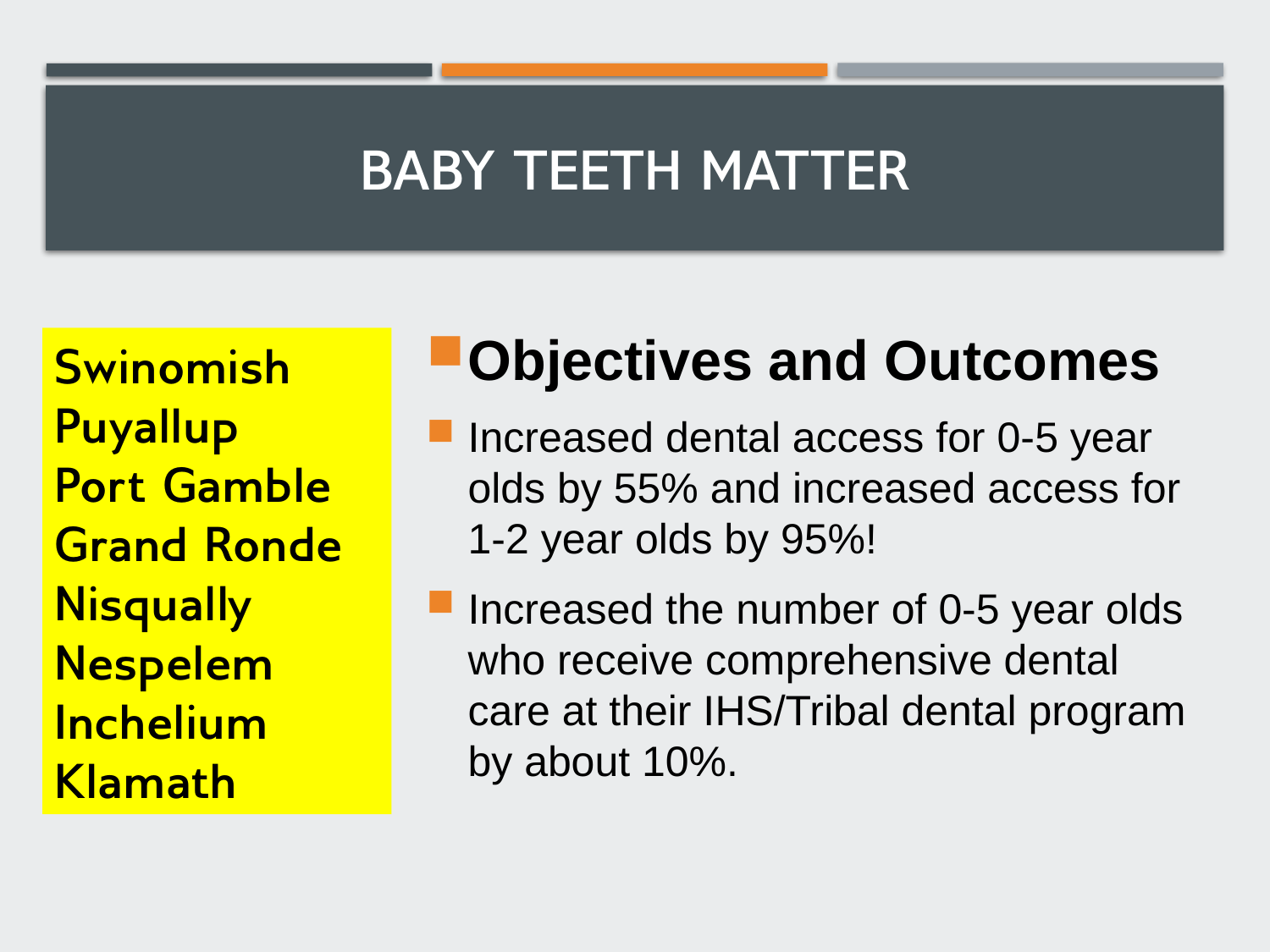

# Baby teeth matter
Objectives and Outcomes
Increased dental access for 0-5 year olds by 55% and increased access for 1-2 year olds by 95%!
Increased the number of 0-5 year olds who receive comprehensive dental care at their IHS/Tribal dental program by about 10%.
Swinomish
Puyallup
Port Gamble
Grand Ronde
Nisqually
Nespelem
Inchelium
Klamath